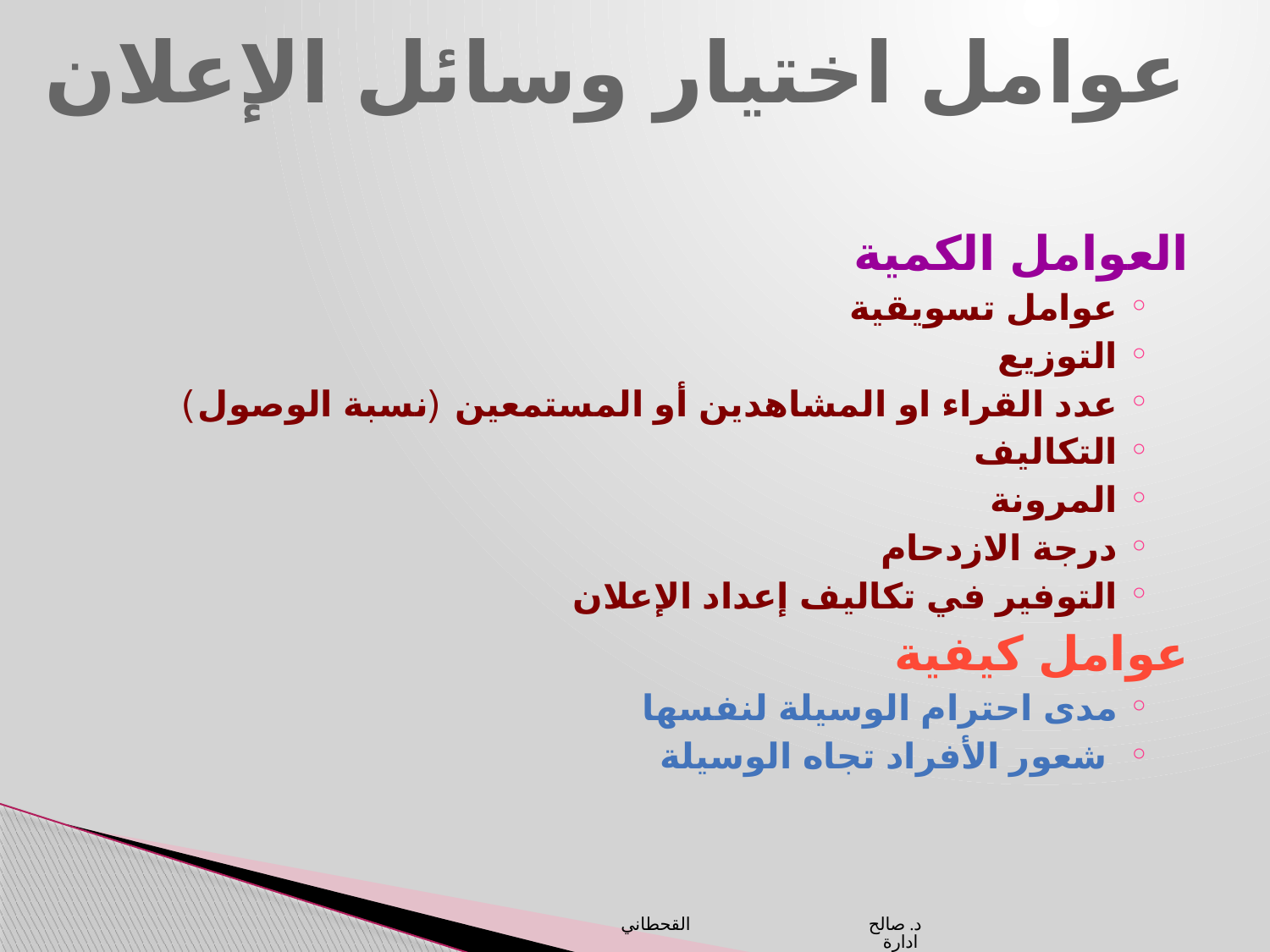

# عوامل اختيار وسائل الإعلان
العوامل الكمية
عوامل تسويقية
التوزيع
عدد القراء او المشاهدين أو المستمعين (نسبة الوصول)
التكاليف
المرونة
درجة الازدحام
التوفير في تكاليف إعداد الإعلان
عوامل كيفية
مدى احترام الوسيلة لنفسها
 شعور الأفراد تجاه الوسيلة
د. صالح القحطاني                                                                                                  ادارة الترويج